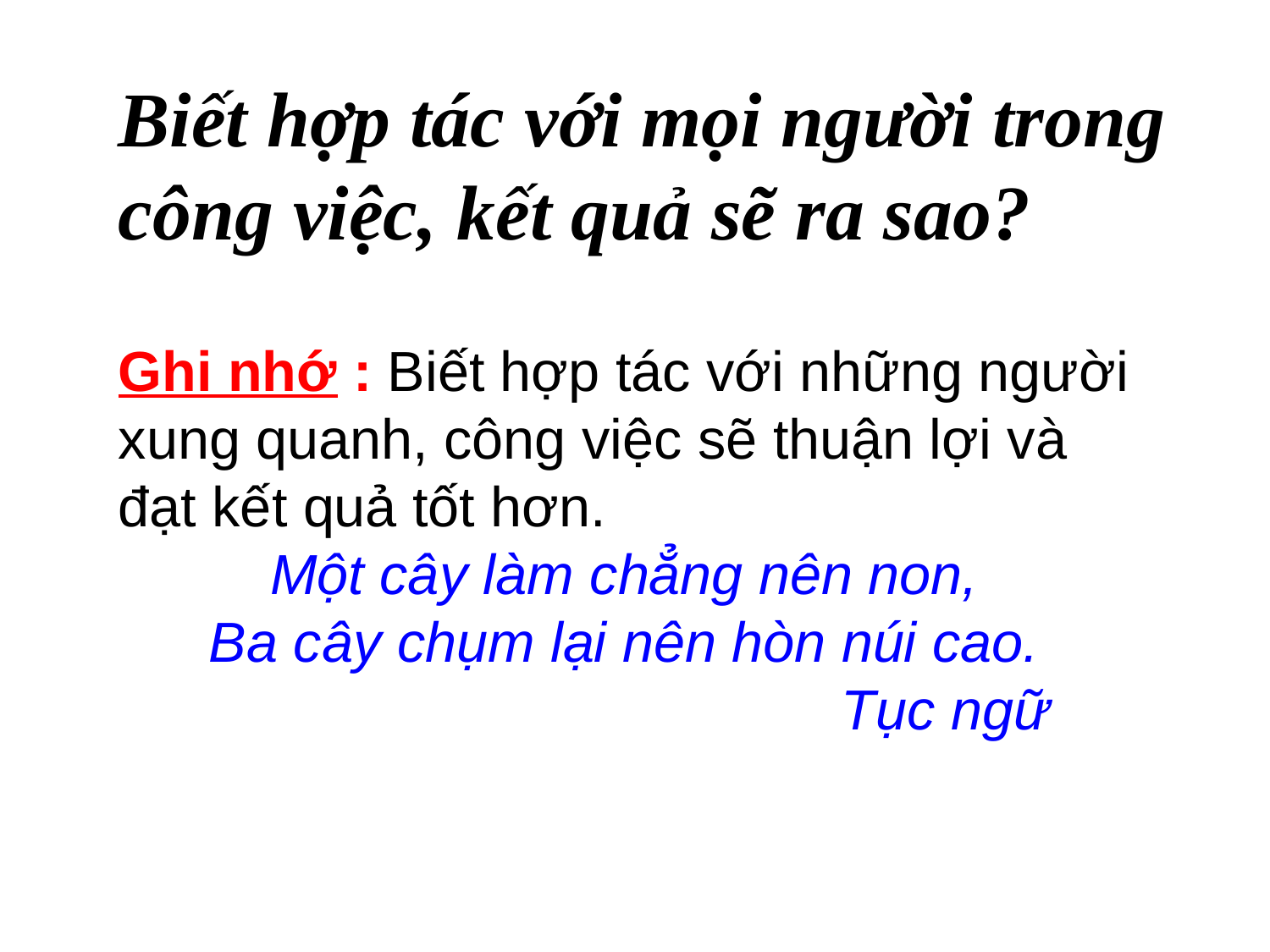

Biết hợp tác với mọi người trong công việc, kết quả sẽ ra sao?

Ghi nhớ : Biết hợp tác với những người xung quanh, công việc sẽ thuận lợi và đạt kết quả tốt hơn.
Một cây làm chẳng nên non,
Ba cây chụm lại nên hòn núi cao.
                                         Tục ngữ